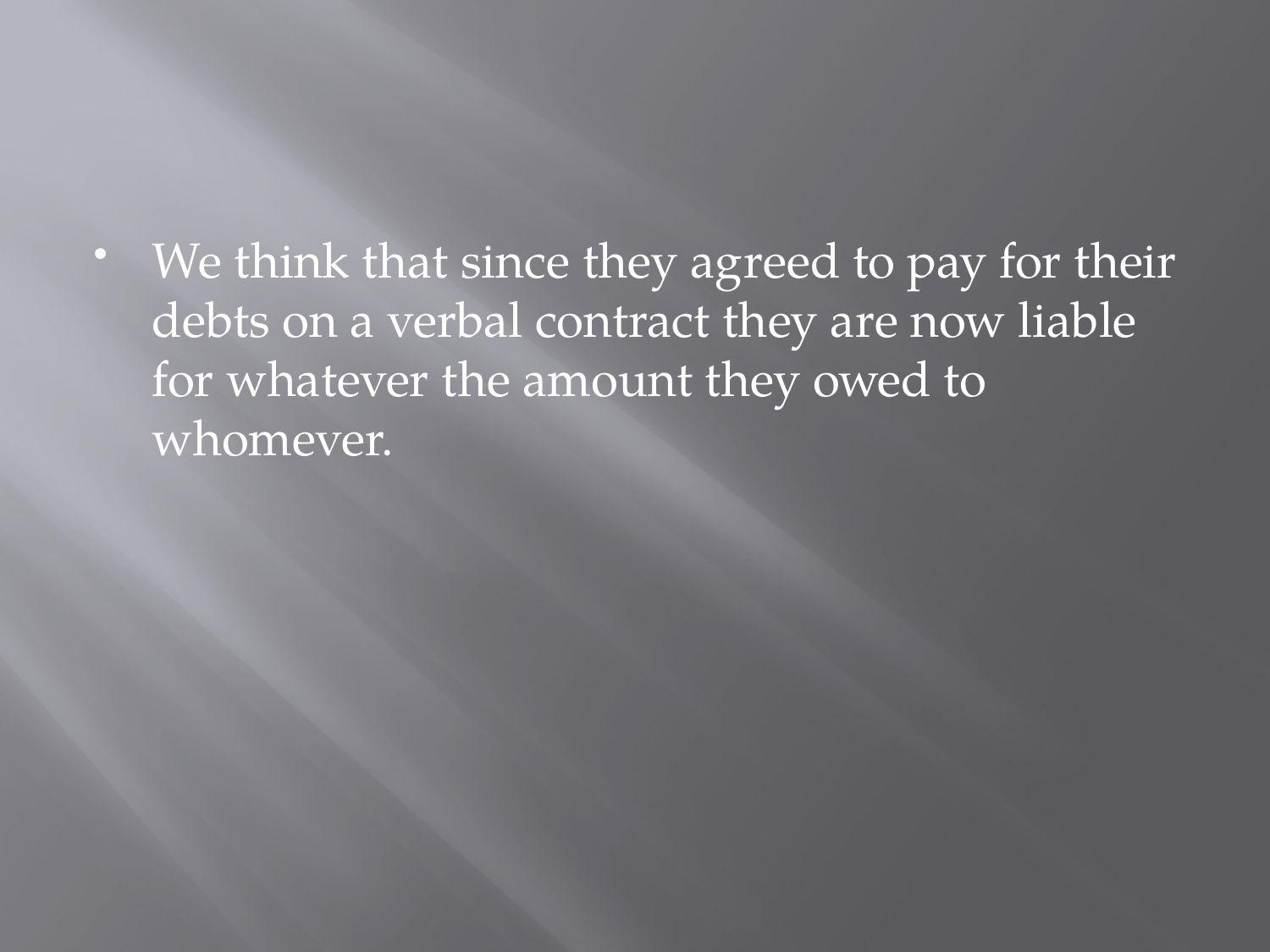

#
We think that since they agreed to pay for their debts on a verbal contract they are now liable for whatever the amount they owed to whomever.